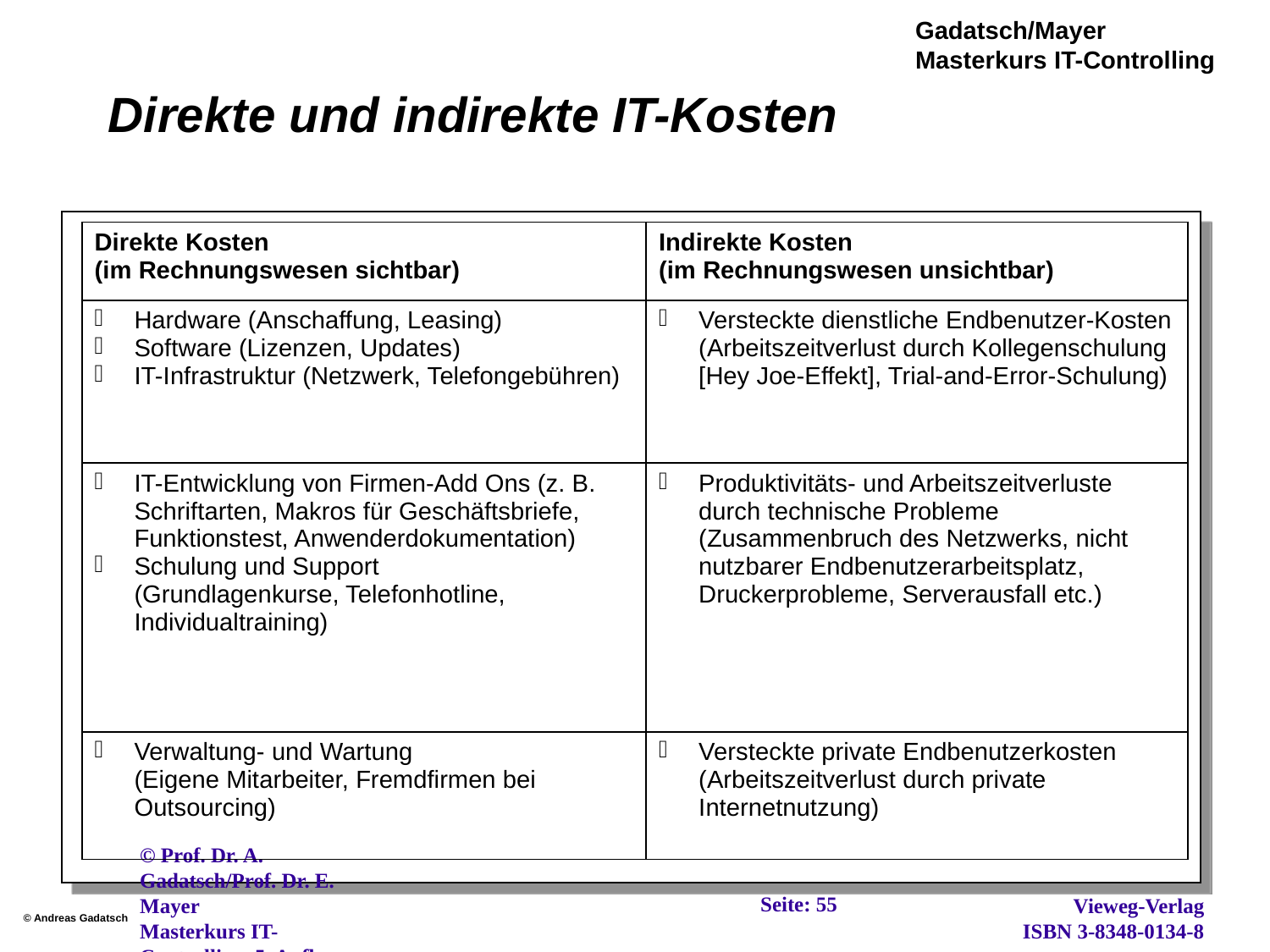

# Direkte und indirekte IT-Kosten
| Direkte Kosten (im Rechnungswesen sichtbar) | Indirekte Kosten (im Rechnungswesen unsichtbar) |
| --- | --- |
| Hardware (Anschaffung, Leasing) Software (Lizenzen, Updates) IT-Infrastruktur (Netzwerk, Telefongebühren) | Versteckte dienstliche Endbenutzer-Kosten (Arbeitszeitverlust durch Kollegenschulung [Hey Joe-Effekt], Trial-and-Error-Schulung) |
| IT-Entwicklung von Firmen-Add Ons (z. B. Schriftarten, Makros für Geschäftsbriefe, Funktionstest, Anwenderdokumentation) Schulung und Support (Grundlagen­kurse, Telefonhotline, Individualtraining) | Produktivitäts- und Arbeitszeitverluste durch technische Probleme (Zusammenbruch des Netzwerks, nicht nutzbarer Endbenutzerarbeitsplatz, Druckerprobleme, Serverausfall etc.) |
| Verwaltung- und Wartung (Eigene Mitarbeiter, Fremdfirmen bei Outsourcing) | Versteckte private Endbenutzerkosten (Arbeitszeitverlust durch private Internetnutzung) |

Seite: 55

© Prof. Dr. A. Gadatsch/Prof. Dr. E. Mayer
Masterkurs IT-Controlling, 5. Aufl., Wiesbaden, 2012